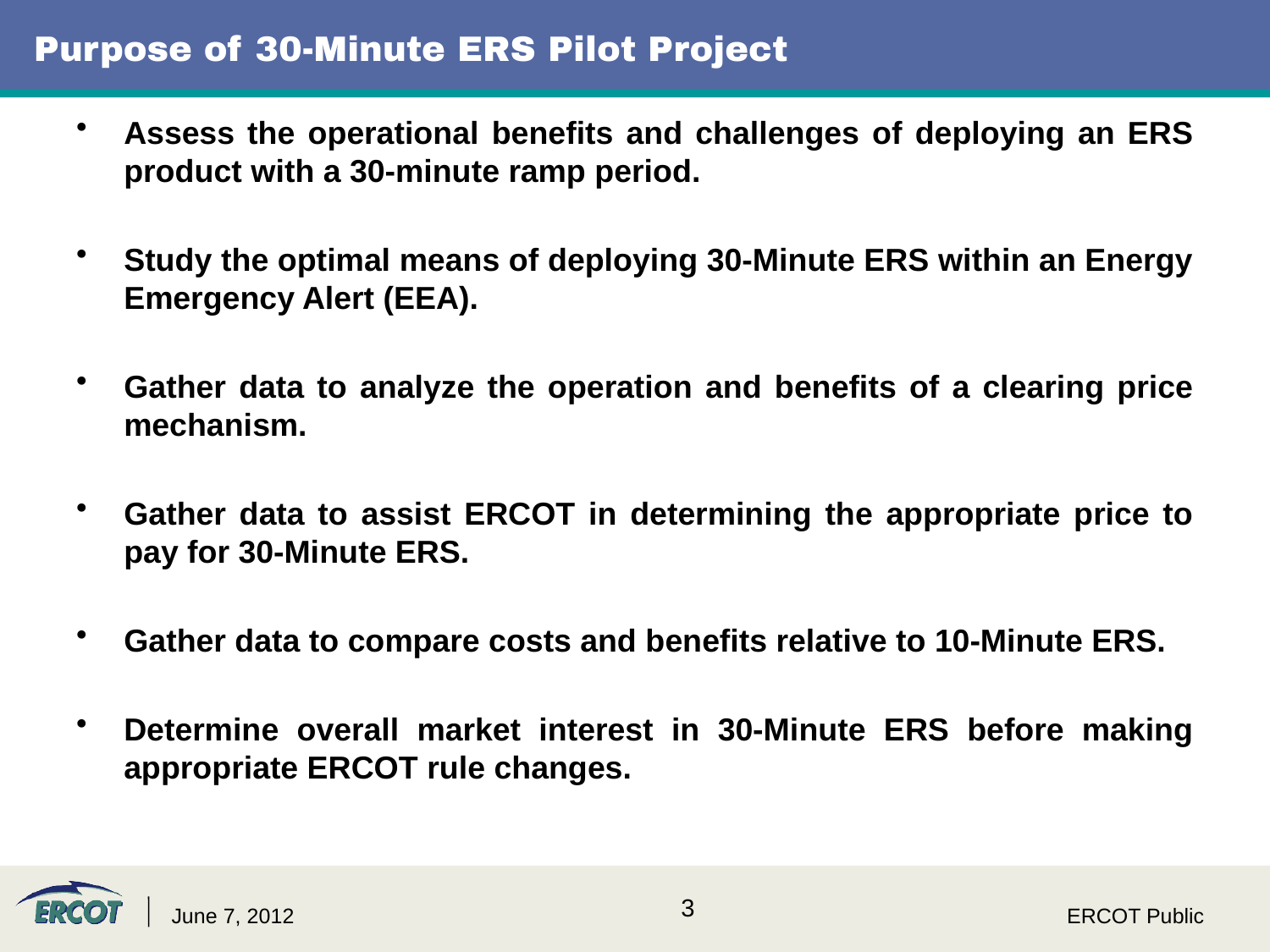

# Purpose of 30-Minute ERS Pilot Project
Assess the operational benefits and challenges of deploying an ERS product with a 30-minute ramp period.

Study the optimal means of deploying 30-Minute ERS within an Energy Emergency Alert (EEA).

Gather data to analyze the operation and benefits of a clearing price mechanism.

Gather data to assist ERCOT in determining the appropriate price to pay for 30-Minute ERS.

Gather data to compare costs and benefits relative to 10-Minute ERS.

Determine overall market interest in 30-Minute ERS before making appropriate ERCOT rule changes.

June 7, 2012

ERCOT Public